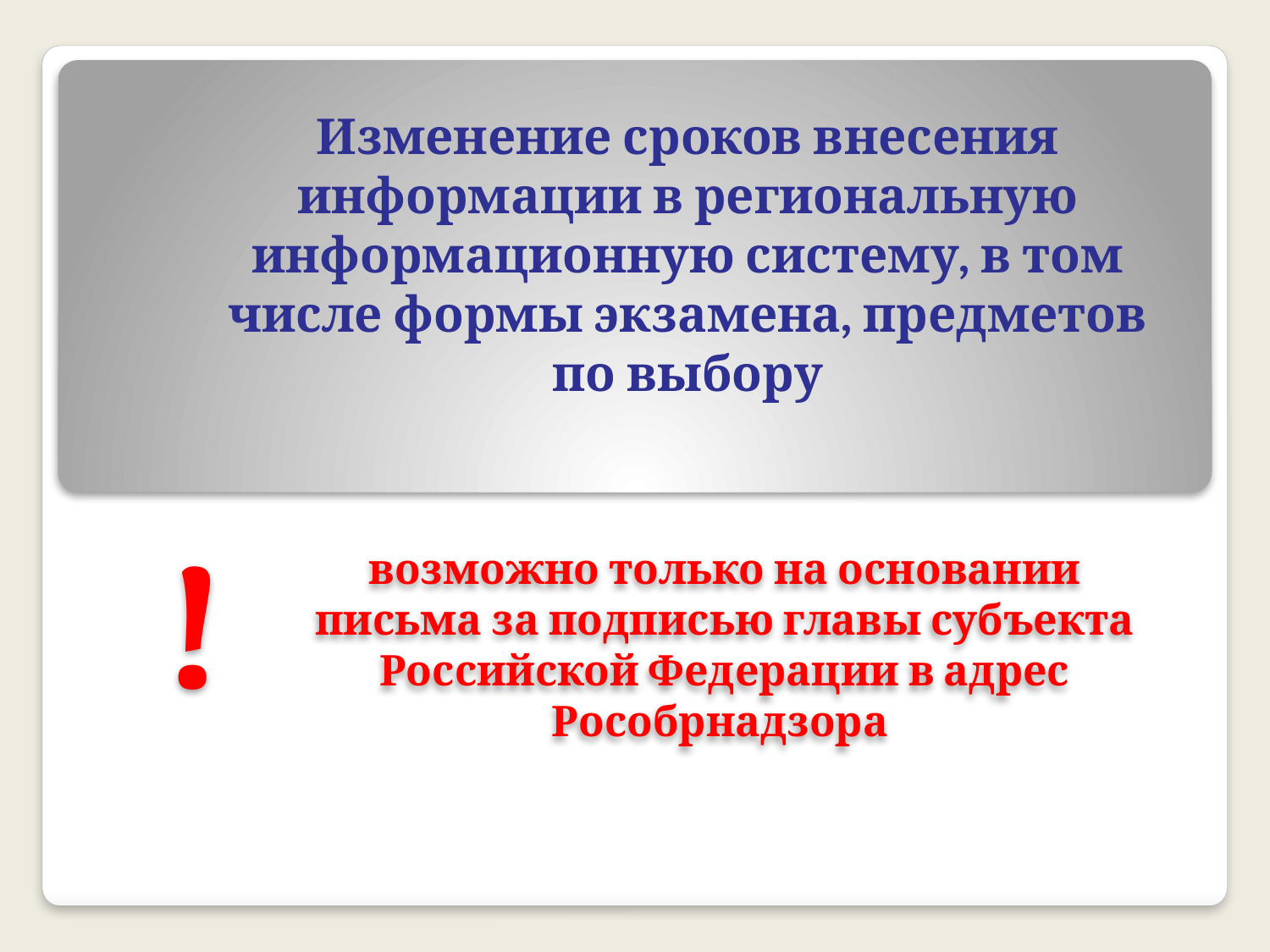

Изменение сроков внесения информации в региональную информационную систему, в том числе формы экзамена, предметов по выбору
!
возможно только на основании письма за подписью главы субъекта Российской Федерации в адрес Рособрнадзора